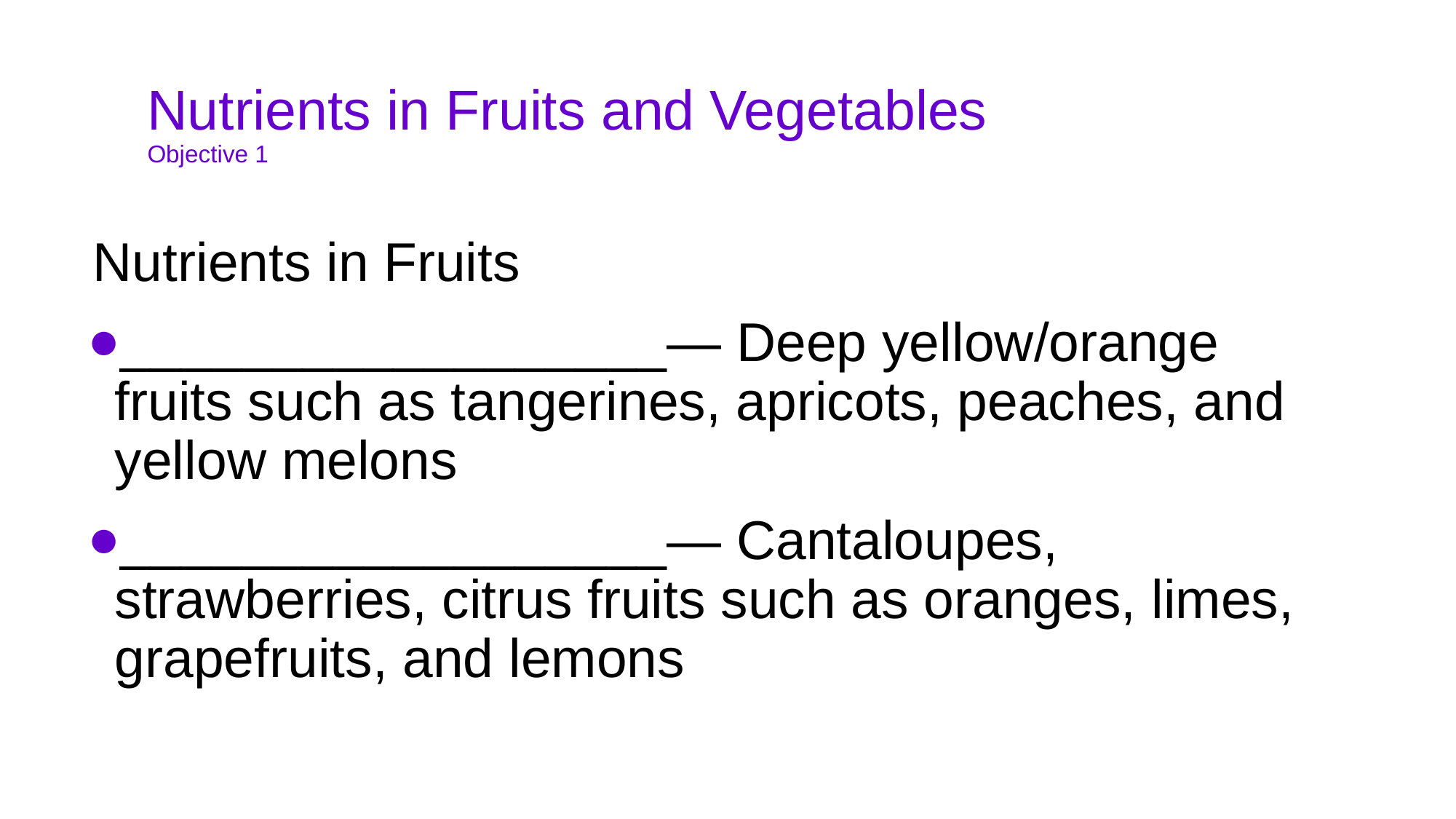

# Nutrients in Fruits and Vegetables Objective 1
Nutrients in Fruits
__________________— Deep yellow/orange fruits such as tangerines, apricots, peaches, and yellow melons
__________________— Cantaloupes, strawberries, citrus fruits such as oranges, limes, grapefruits, and lemons